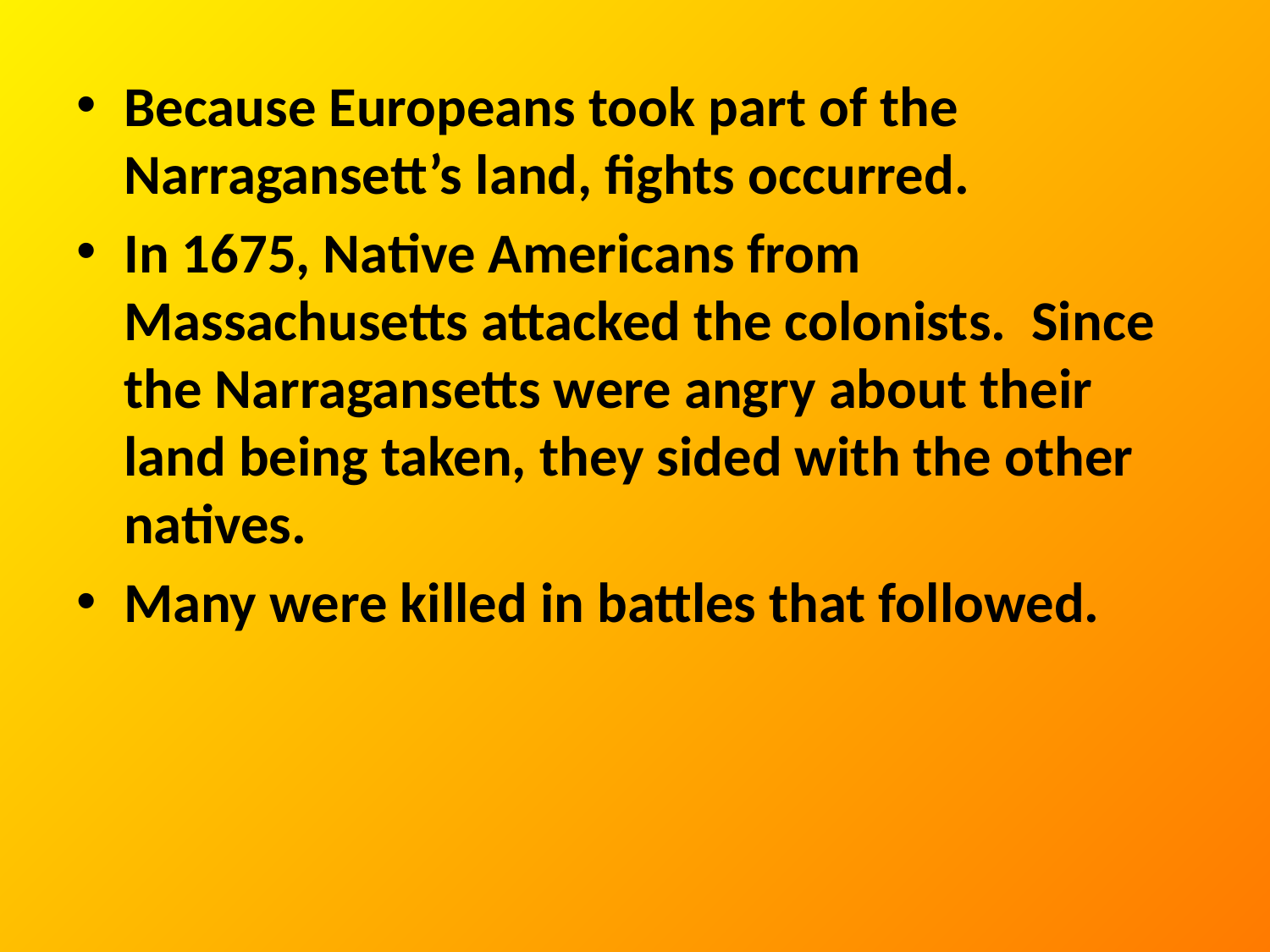

Because Europeans took part of the Narragansett’s land, fights occurred.
In 1675, Native Americans from Massachusetts attacked the colonists.  Since the Narragansetts were angry about their land being taken, they sided with the other natives.
Many were killed in battles that followed.